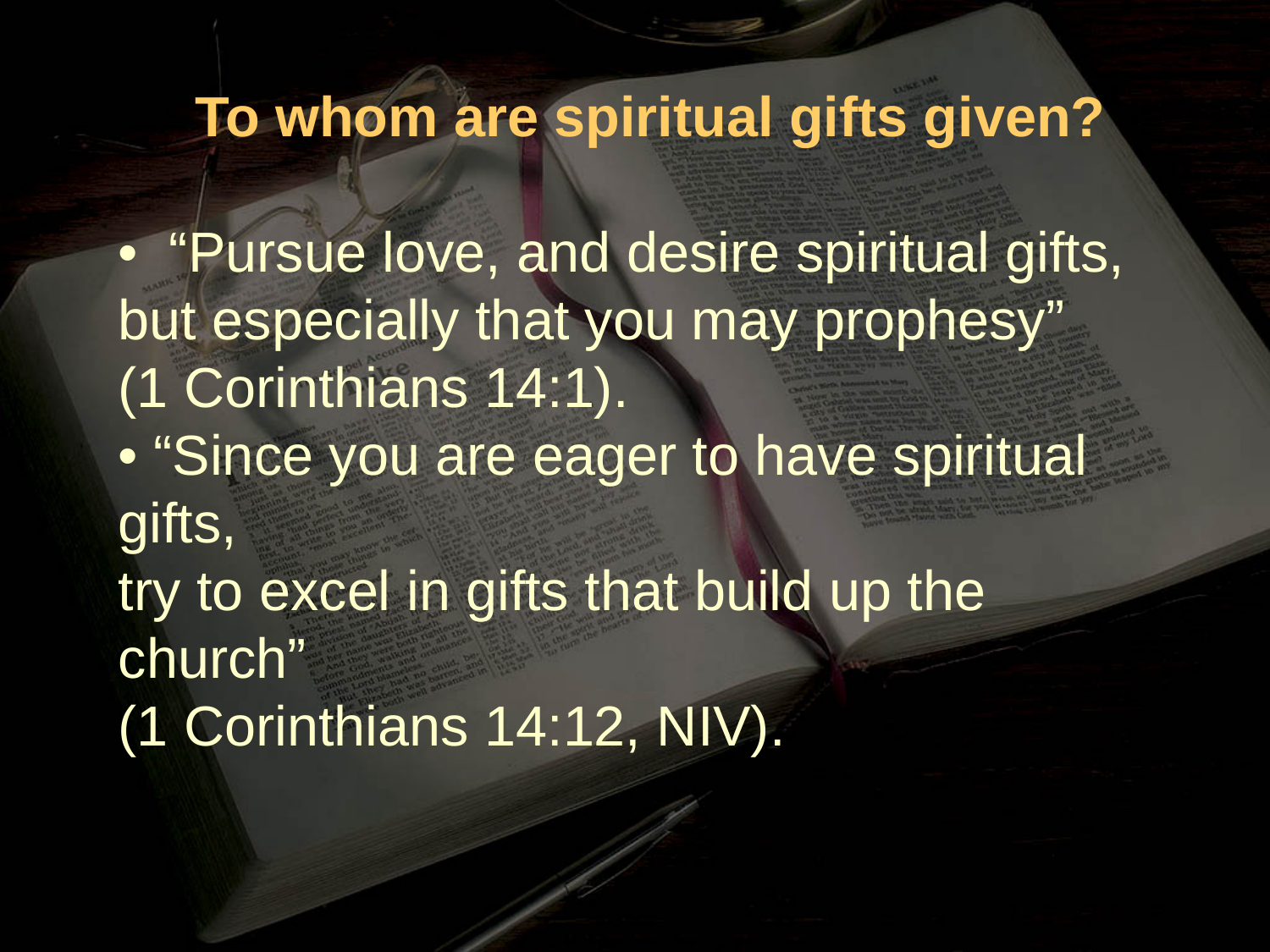

To whom are spiritual gifts given?

•  “Pursue love, and desire spiritual gifts, but especially that you may prophesy” (1 Corinthians 14:1).
• “Since you are eager to have spiritual gifts,
try to excel in gifts that build up the church”
(1 Corinthians 14:12, NIV).